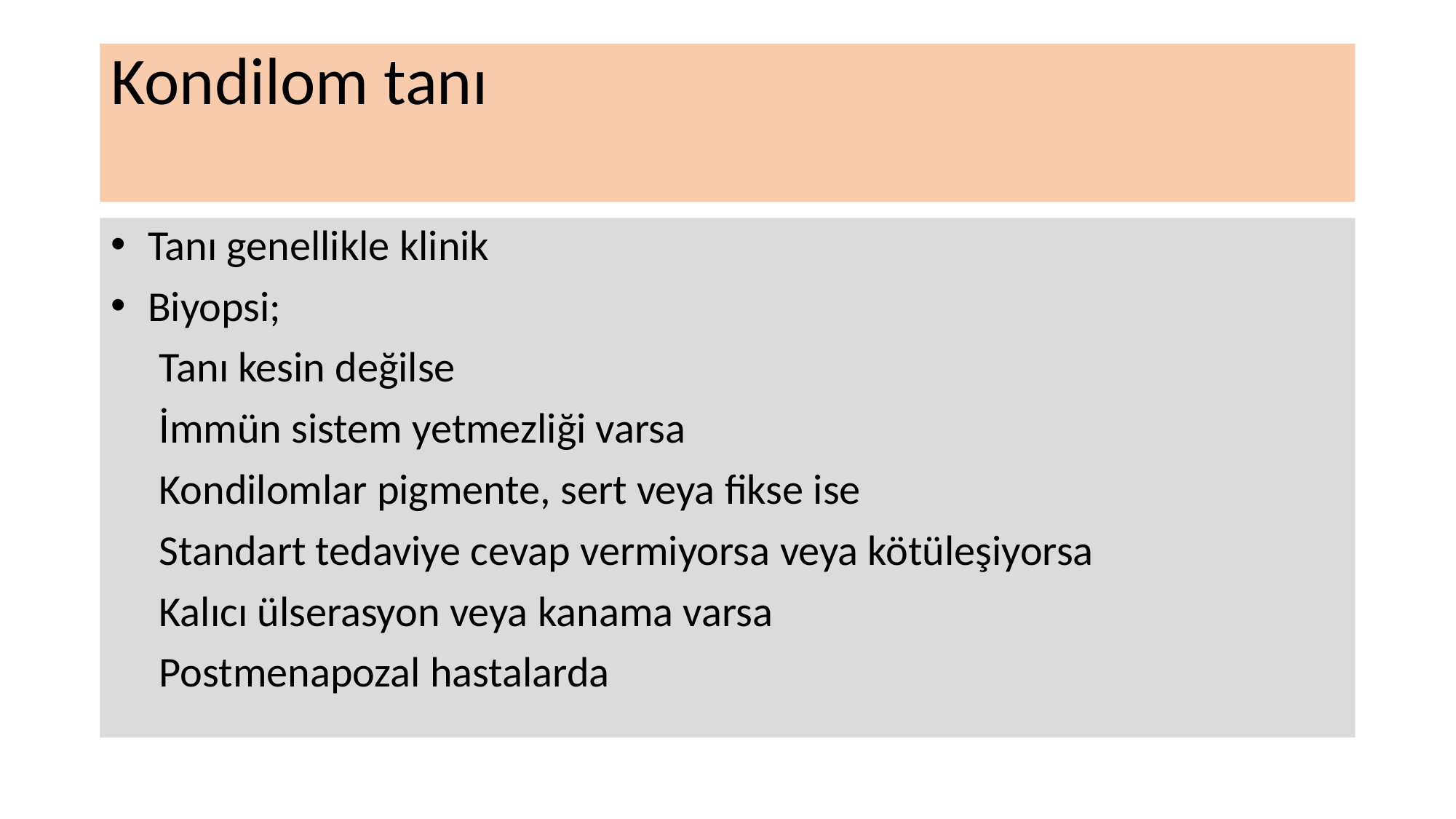

# Kondilom tanı
 Tanı genellikle klinik
 Biyopsi;
     Tanı kesin değilse
     İmmün sistem yetmezliği varsa
     Kondilomlar pigmente, sert veya fikse ise
     Standart tedaviye cevap vermiyorsa veya kötüleşiyorsa
     Kalıcı ülserasyon veya kanama varsa
     Postmenapozal hastalarda